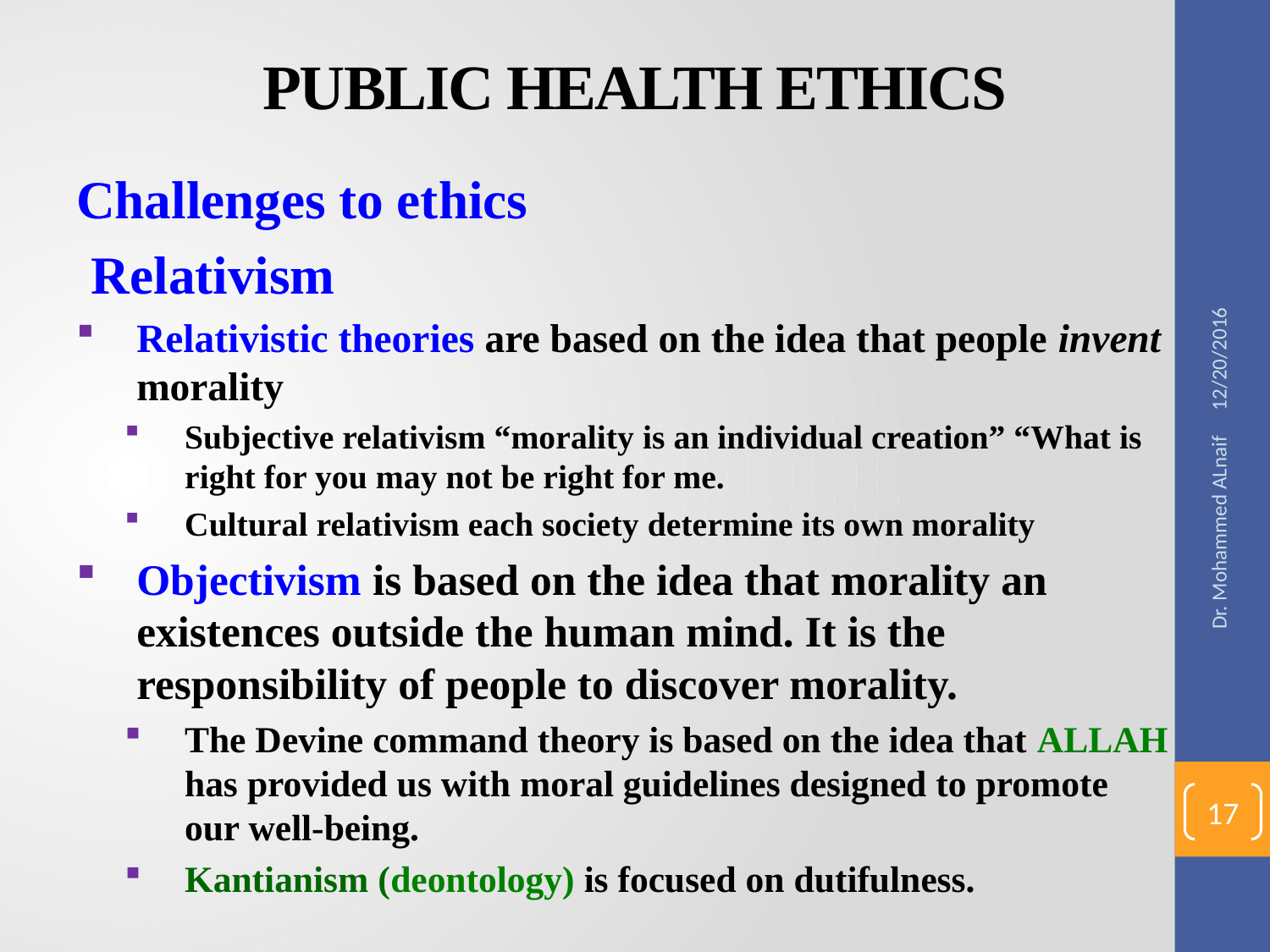

# PUBLIC HEALTH ETHICS
Challenges to ethics
Relativism
Relativistic theories are based on the idea that people invent morality
Subjective relativism “morality is an individual creation” “What is right for you may not be right for me.
Cultural relativism each society determine its own morality
Objectivism is based on the idea that morality an existences outside the human mind. It is the responsibility of people to discover morality.
The Devine command theory is based on the idea that ALLAH has provided us with moral guidelines designed to promote our well-being.
Kantianism (deontology) is focused on dutifulness.

12/20/2016
Dr. Mohammed ALnaif
17